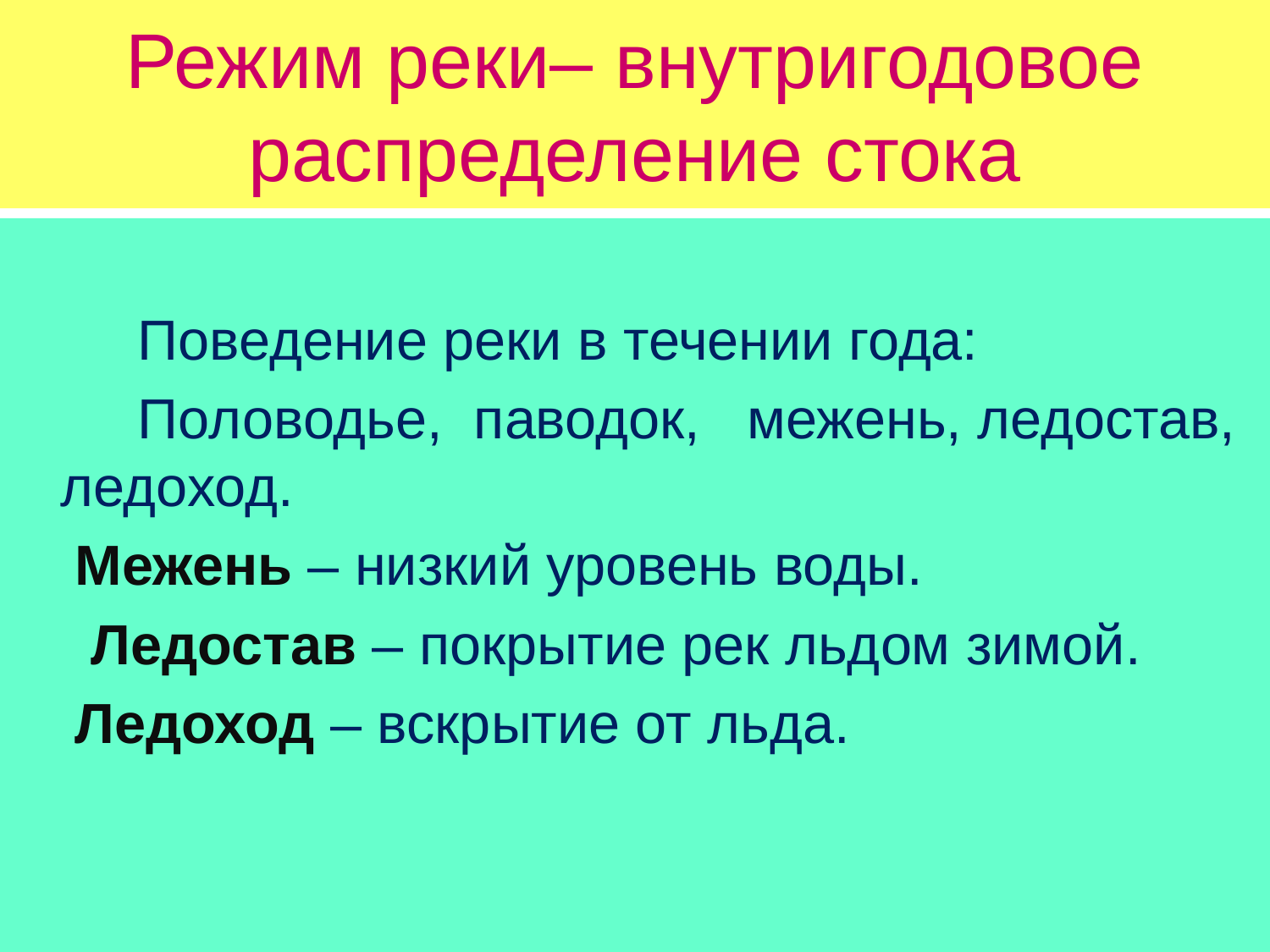

# Режим реки– внутригодовое распределение стока

        Поведение реки в течении года:
        Половодье,  паводок,   межень, ледостав, ледоход.
    Межень – низкий уровень воды.
     Ледостав – покрытие рек льдом зимой.
    Ледоход – вскрытие от льда.